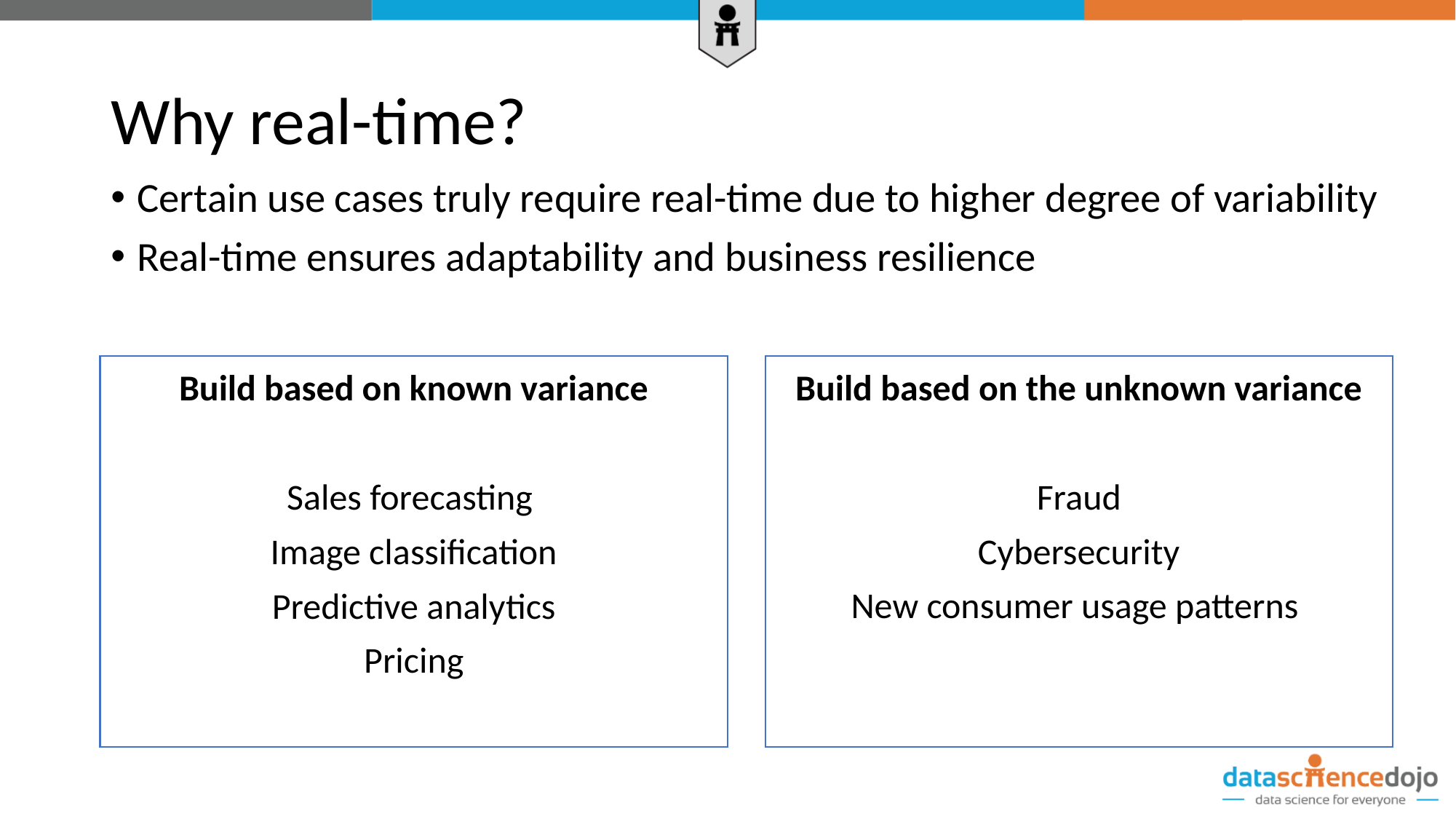

# Why real-time?
Certain use cases truly require real-time due to higher degree of variability
Real-time ensures adaptability and business resilience

Build based on known variance

Sales forecasting
Image classification
Predictive analytics
Pricing

Build based on the unknown variance

Fraud
Cybersecurity
New consumer usage patterns